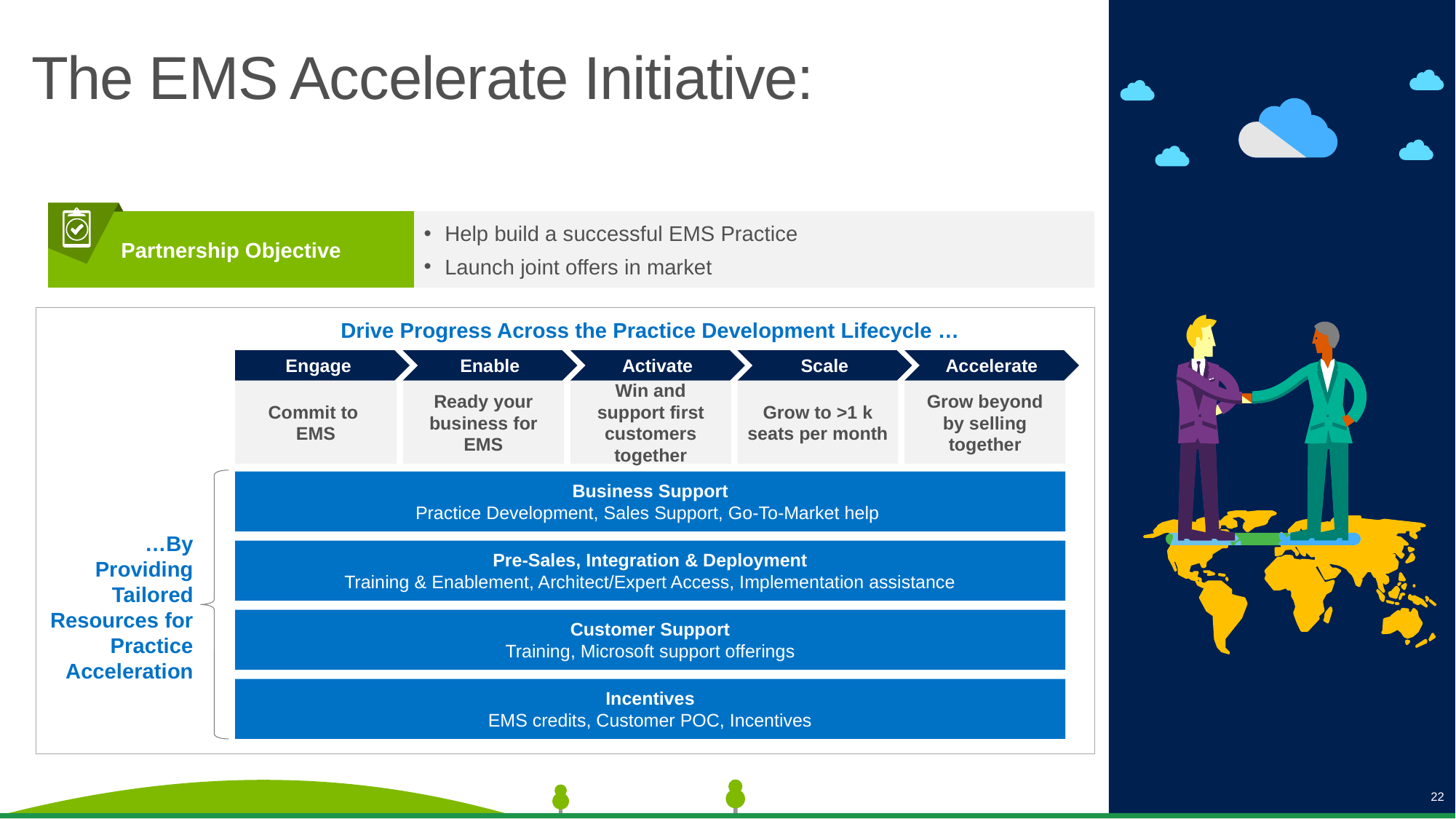

# The EMS Accelerate Initiative:

Partnership Objective
Help build a successful EMS Practice
Launch joint offers in market

Drive Progress Across the Practice Development Lifecycle …
Engage
Enable
Activate
Scale
Accelerate
Commit to
EMS
Ready your business for EMS
Win and support first customers together
Grow to >1 k seats per month
Grow beyond by selling together

Business Support
Practice Development, Sales Support, Go-To-Market help
Pre-Sales, Integration & Deployment
Training & Enablement, Architect/Expert Access, Implementation assistance
Customer Support
Training, Microsoft support offerings
Incentives
EMS credits, Customer POC, Incentives

…By Providing Tailored Resources for Practice Acceleration

22